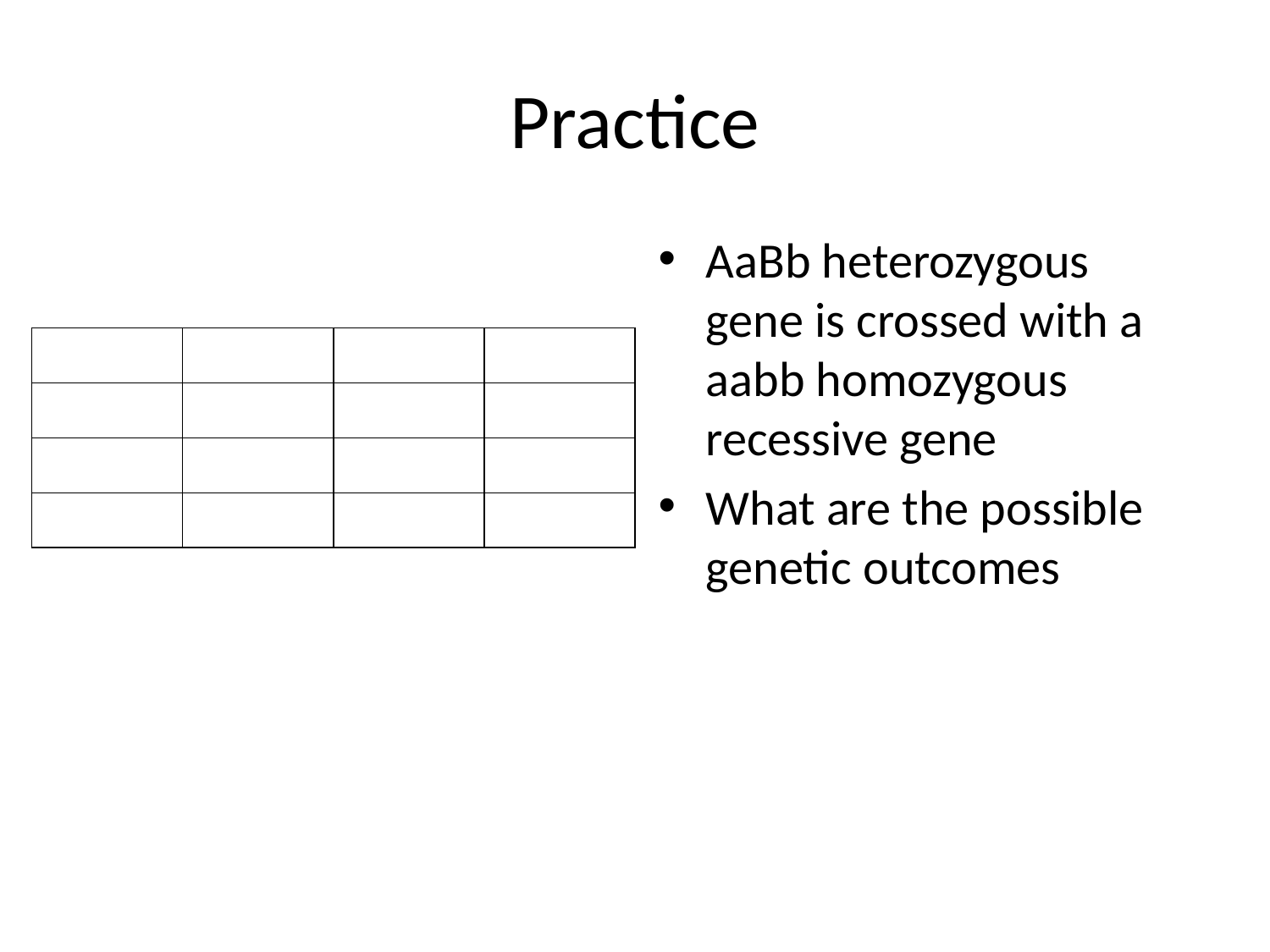

# Practice
AaBb heterozygous gene is crossed with a aabb homozygous recessive gene
What are the possible genetic outcomes
|  |  |  |  |
| --- | --- | --- | --- |
|  |  |  |  |
|  |  |  |  |
|  |  |  |  |